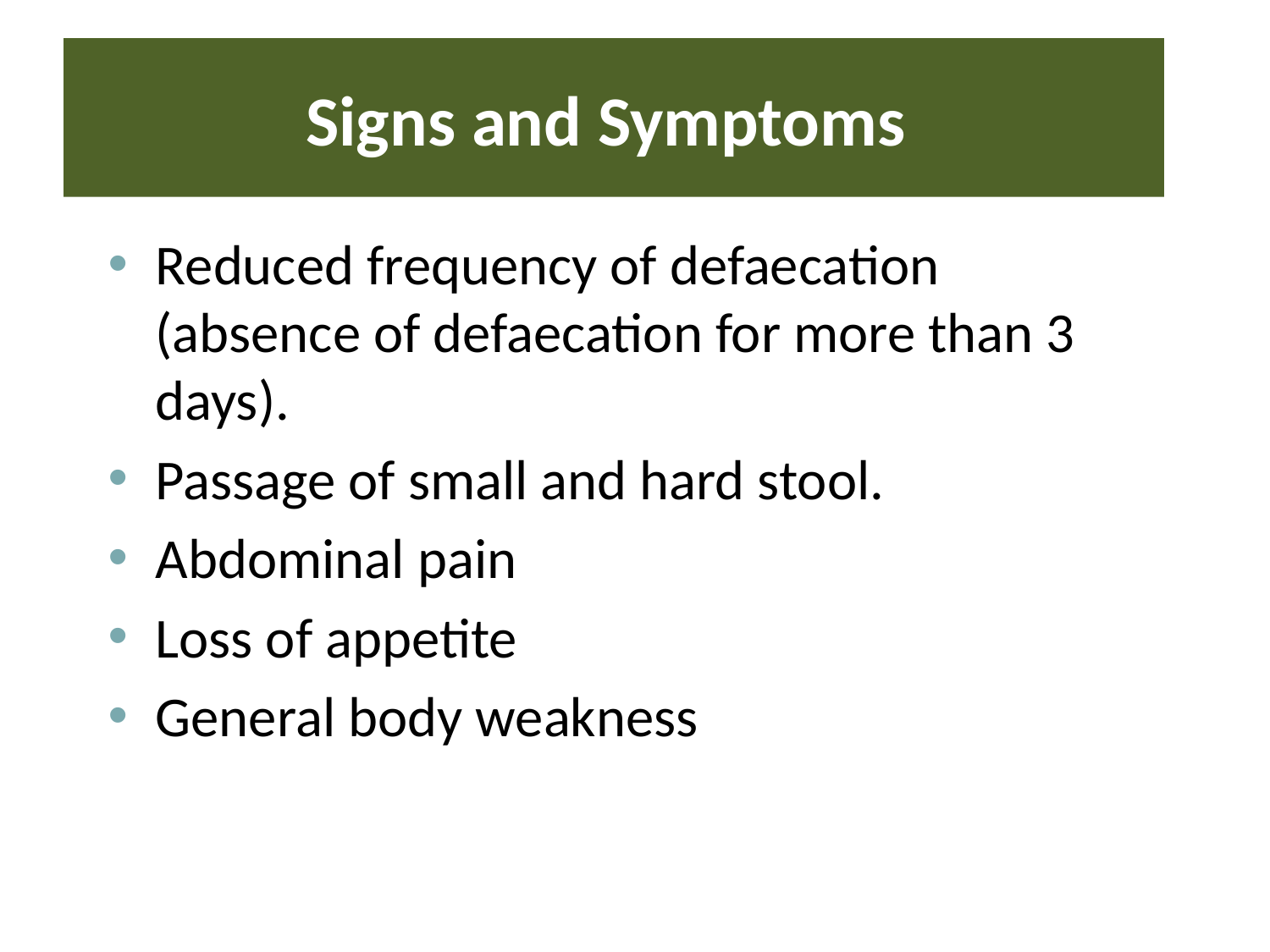

# Signs and Symptoms
Reduced frequency of defaecation (absence of defaecation for more than 3 days).
Passage of small and hard stool.
Abdominal pain
Loss of appetite
General body weakness